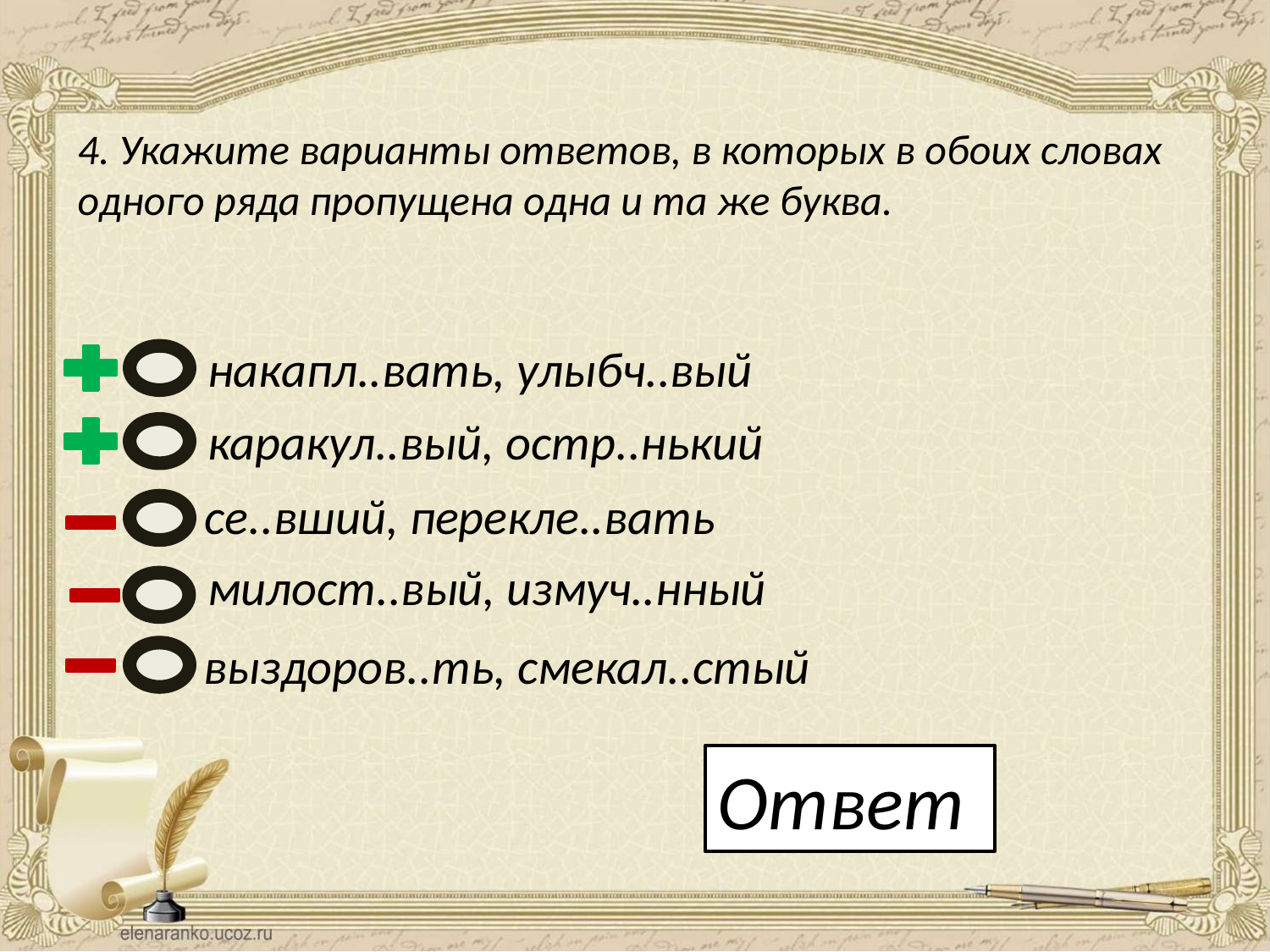

4. Укажите варианты ответов, в которых в обоих словах одного ряда пропущена одна и та же буква.
накапл..вать, улыбч..вый

каракул..вый, остр..нький

се..вший, перекле..вать

милост..вый, измуч..нный

выздоров..ть, смекал..стый

Ответ